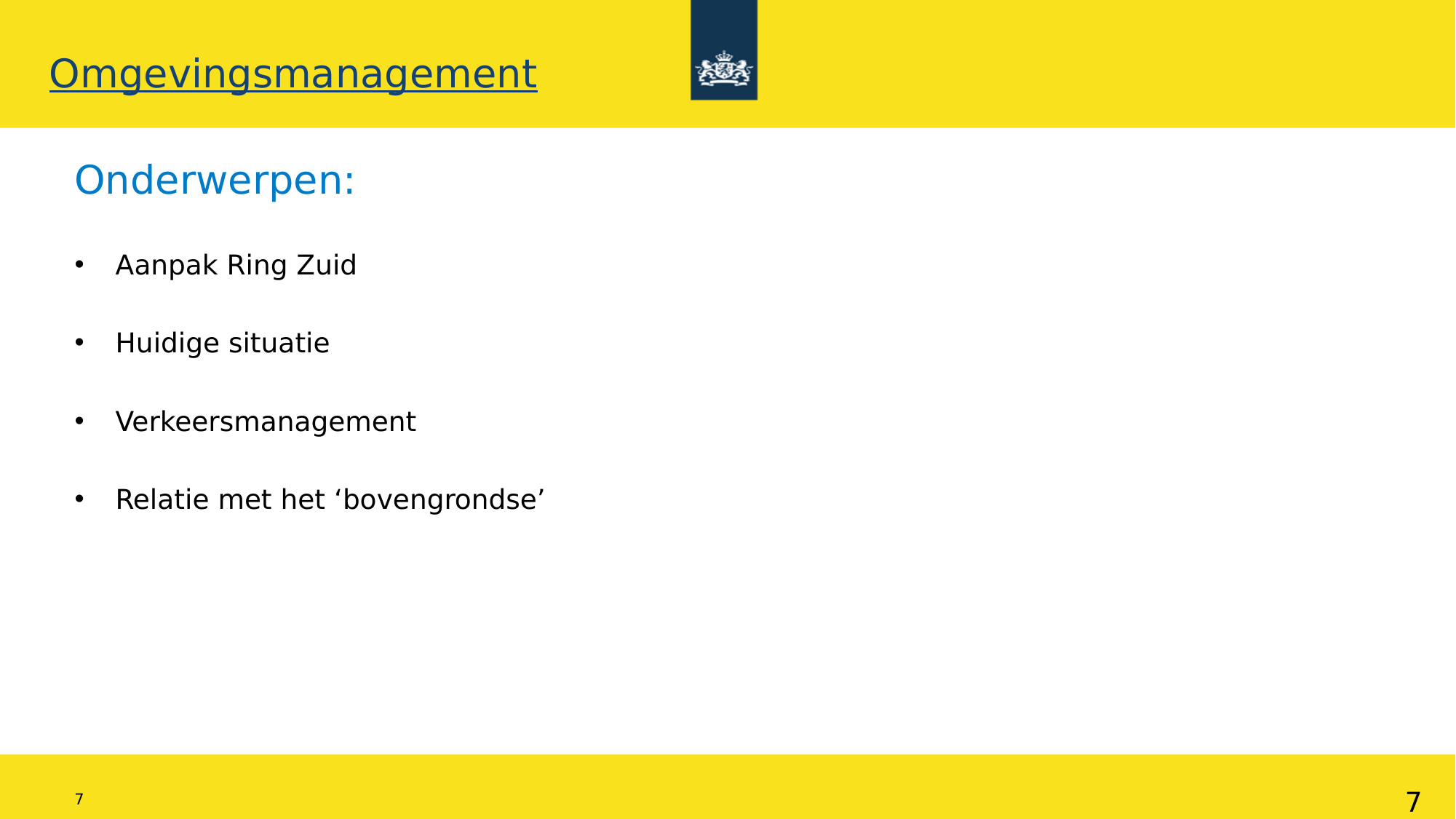

Omgevingsmanagement
# Onderwerpen:
Aanpak Ring Zuid

Huidige situatie

Verkeersmanagement

Relatie met het ‘bovengrondse’

7